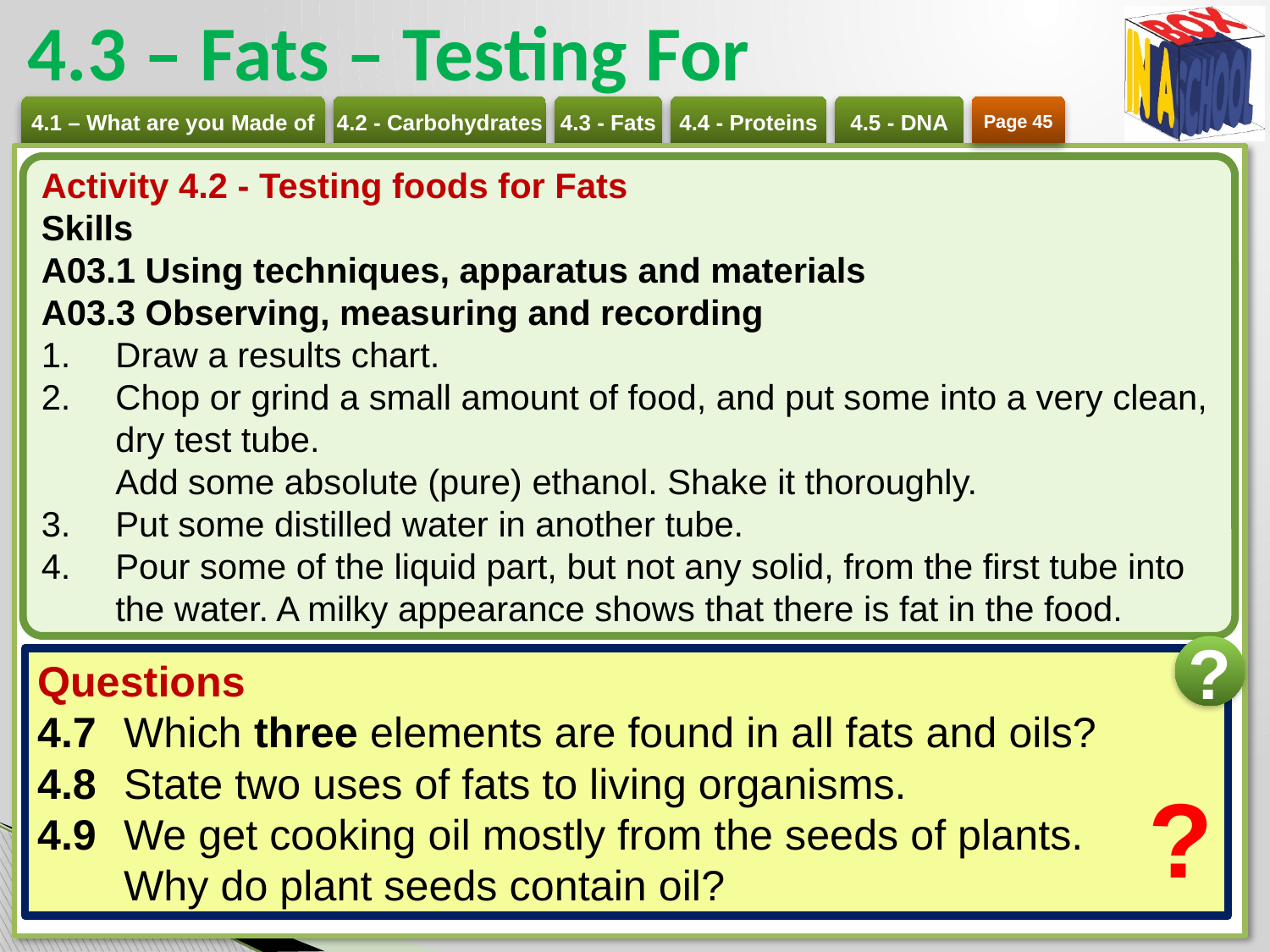

# 4.3 – Fats – Testing For
Page 45
Activity 4.2 - Testing foods for Fats
Skills
A03.1 Using techniques, apparatus and materials
A03.3 Observing, measuring and recording
Draw a results chart.
Chop or grind a small amount of food, and put some into a very clean, dry test tube.
Add some absolute (pure) ethanol. Shake it thoroughly.
Put some distilled water in another tube.
Pour some of the liquid part, but not any solid, from the first tube into the water. A milky appearance shows that there is fat in the food.
?
Questions
4.7 	Which three elements are found in all fats and oils?
4.8 	State two uses of fats to living organisms.
4.9 	We get cooking oil mostly from the seeds of plants.
Why do plant seeds contain oil?
?